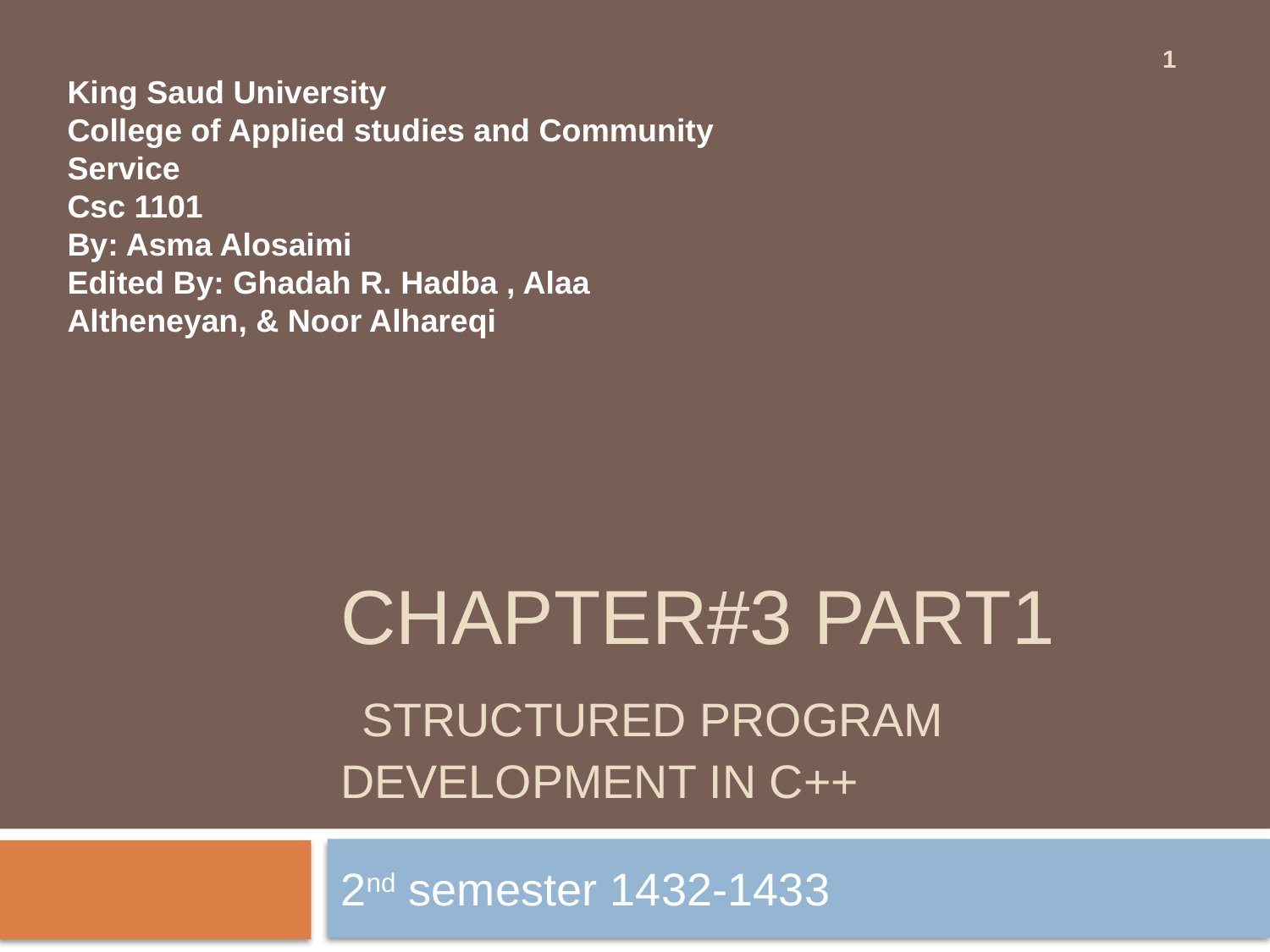

1
King Saud University
College of Applied studies and Community Service
Csc 1101
By: Asma Alosaimi
Edited By: Ghadah R. Hadba , Alaa Altheneyan, & Noor Alhareqi

# Chapter#3 Part1 Structured Program Development in C++
2nd semester 1432-1433